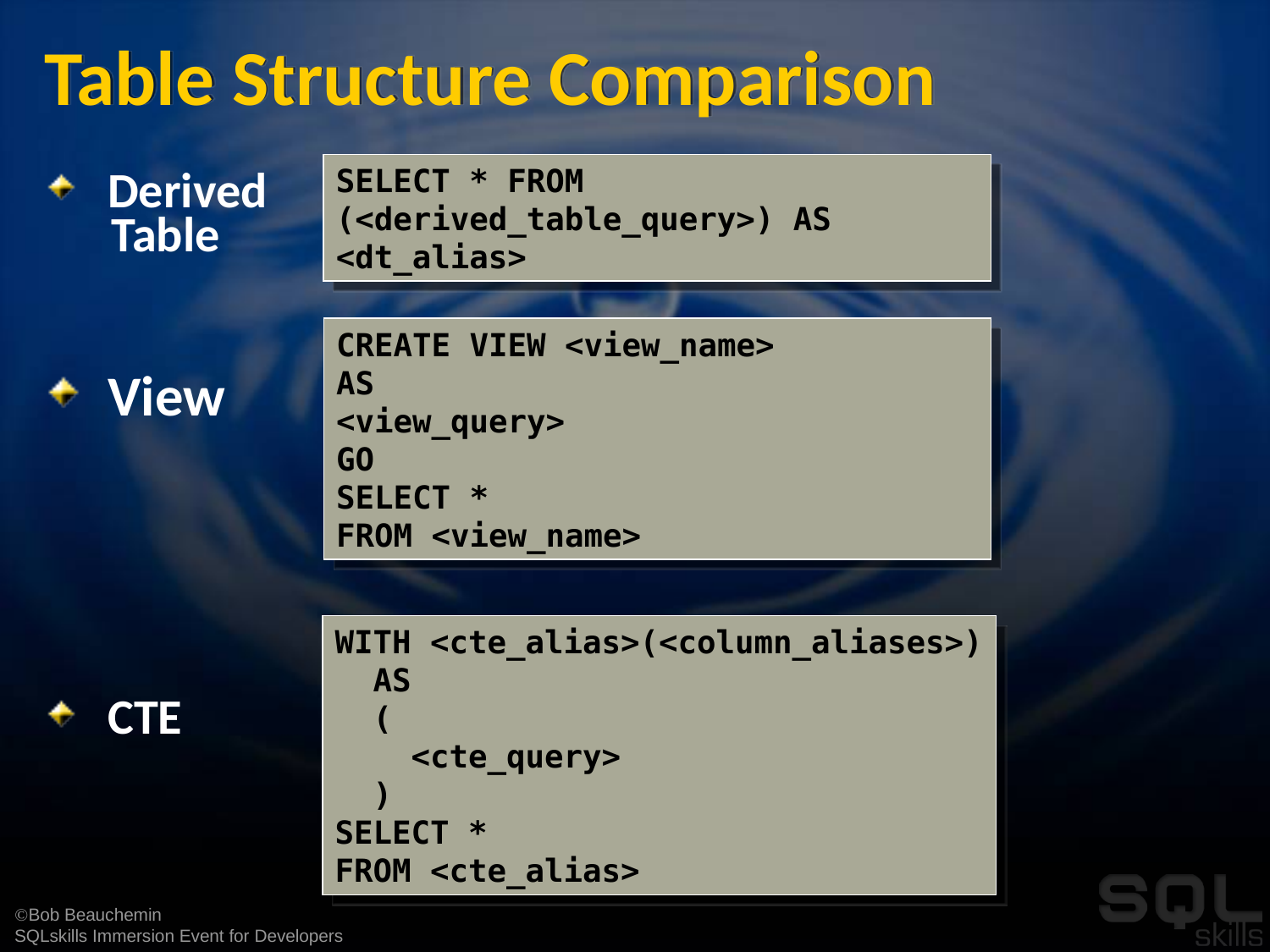

# Table Structure Comparison
SELECT * FROM (<derived_table_query>) AS  <dt_alias>
Derived
      Table

View

CTE
CREATE VIEW <view_name>
AS
<view_query>
GO
SELECT *
FROM <view_name>
WITH <cte_alias>(<column_aliases>)
  AS
  (
    <cte_query>
  )
SELECT *
FROM <cte_alias>